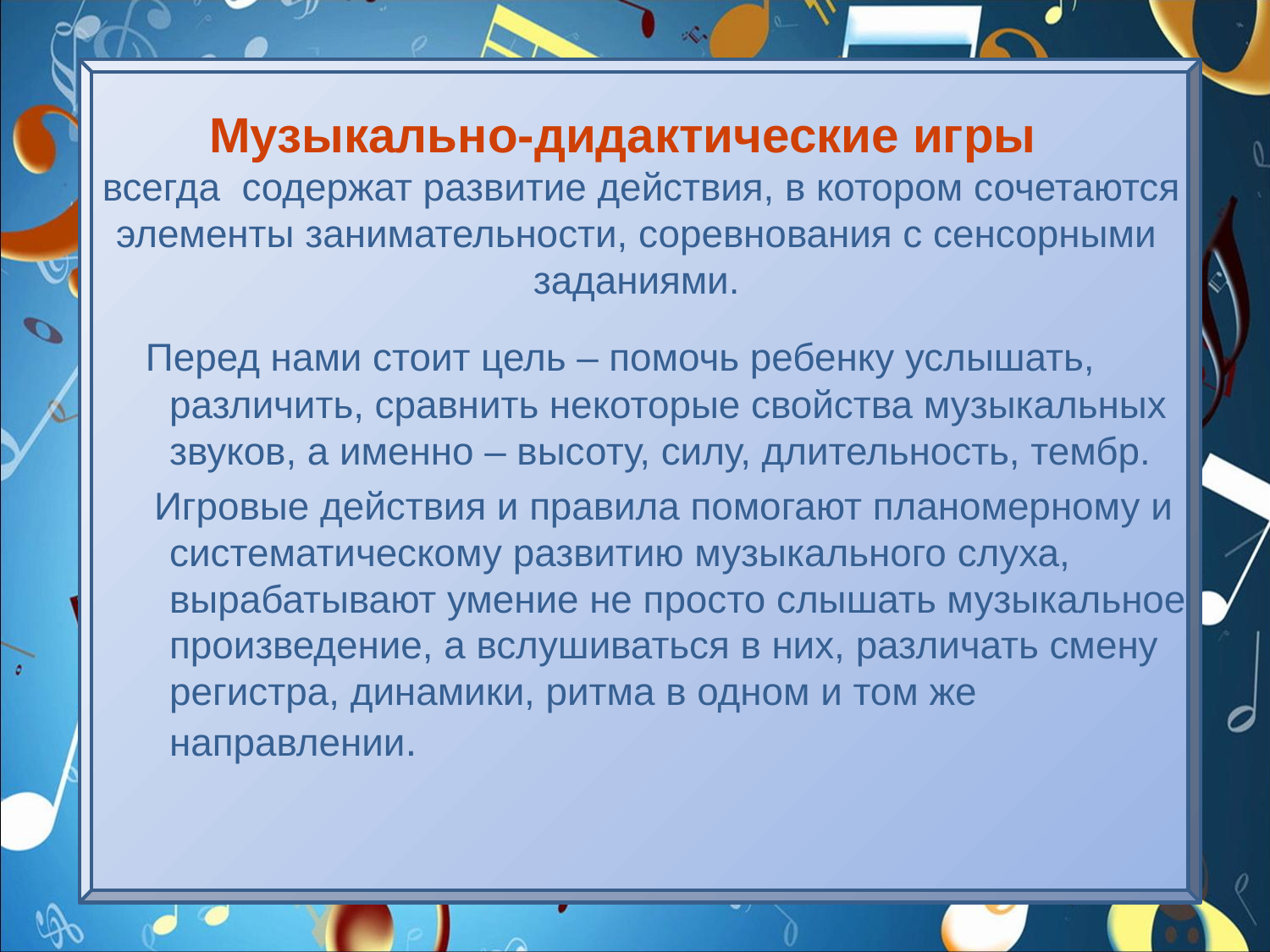

# Музыкально-дидактические игры всегда  содержат развитие действия, в котором сочетаются элементы занимательности, соревнования с сенсорными заданиями.

  Перед нами стоит цель – помочь ребенку услышать, различить, сравнить некоторые свойства музыкальных звуков, а именно – высоту, силу, длительность, тембр.
   Игровые действия и правила помогают планомерному и систематическому развитию музыкального слуха, вырабатывают умение не просто слышать музыкальное произведение, а вслушиваться в них, различать смену регистра, динамики, ритма в одном и том же направлении.